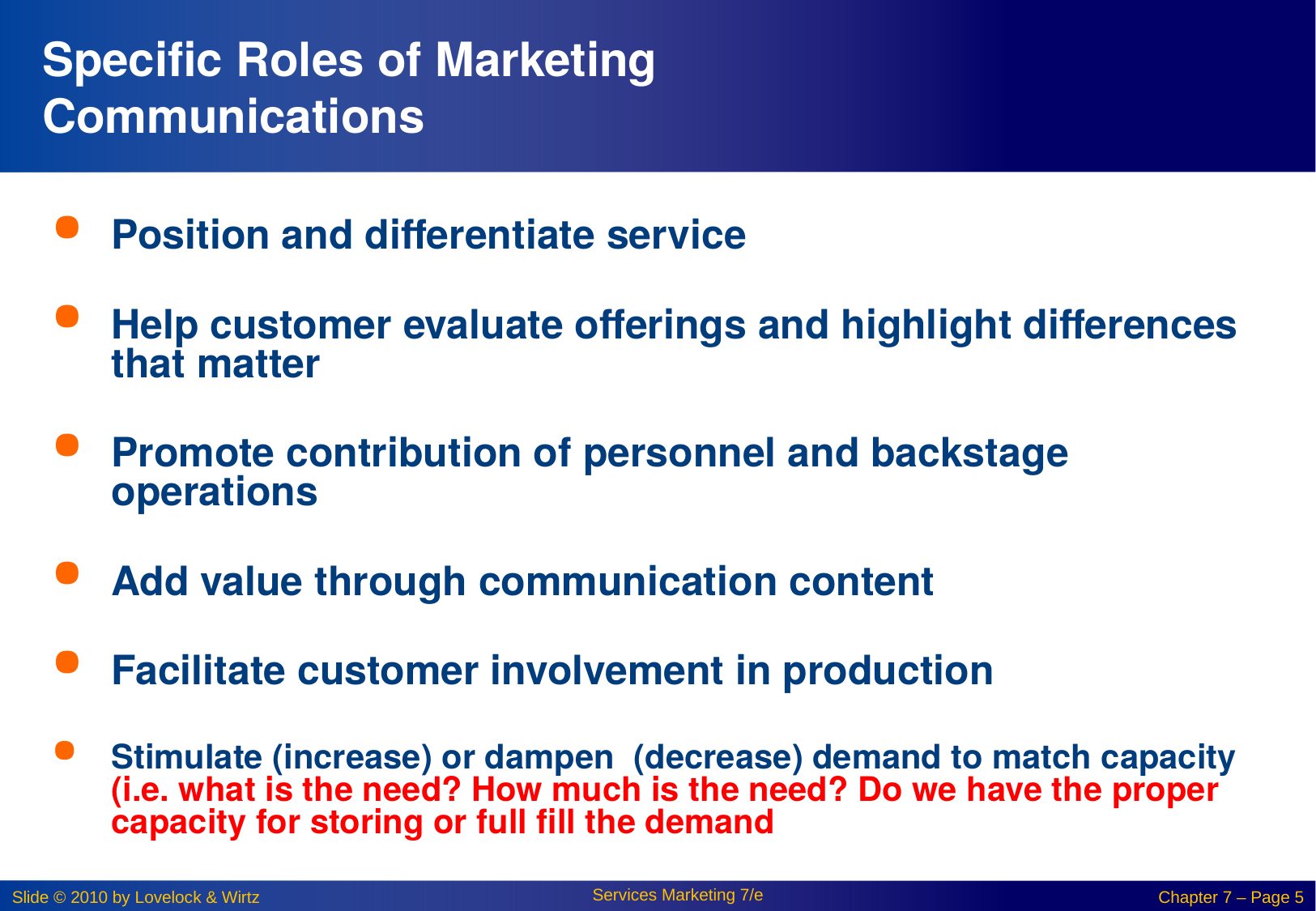

# Specific Roles of Marketing Communications
Position and differentiate service
Help customer evaluate offerings and highlight differences that matter
Promote contribution of personnel and backstage operations
Add value through communication content
Facilitate customer involvement in production
Stimulate (increase) or dampen  (decrease) demand to match capacity (i.e. what is the need? How much is the need? Do we have the proper capacity for storing or full fill the demand